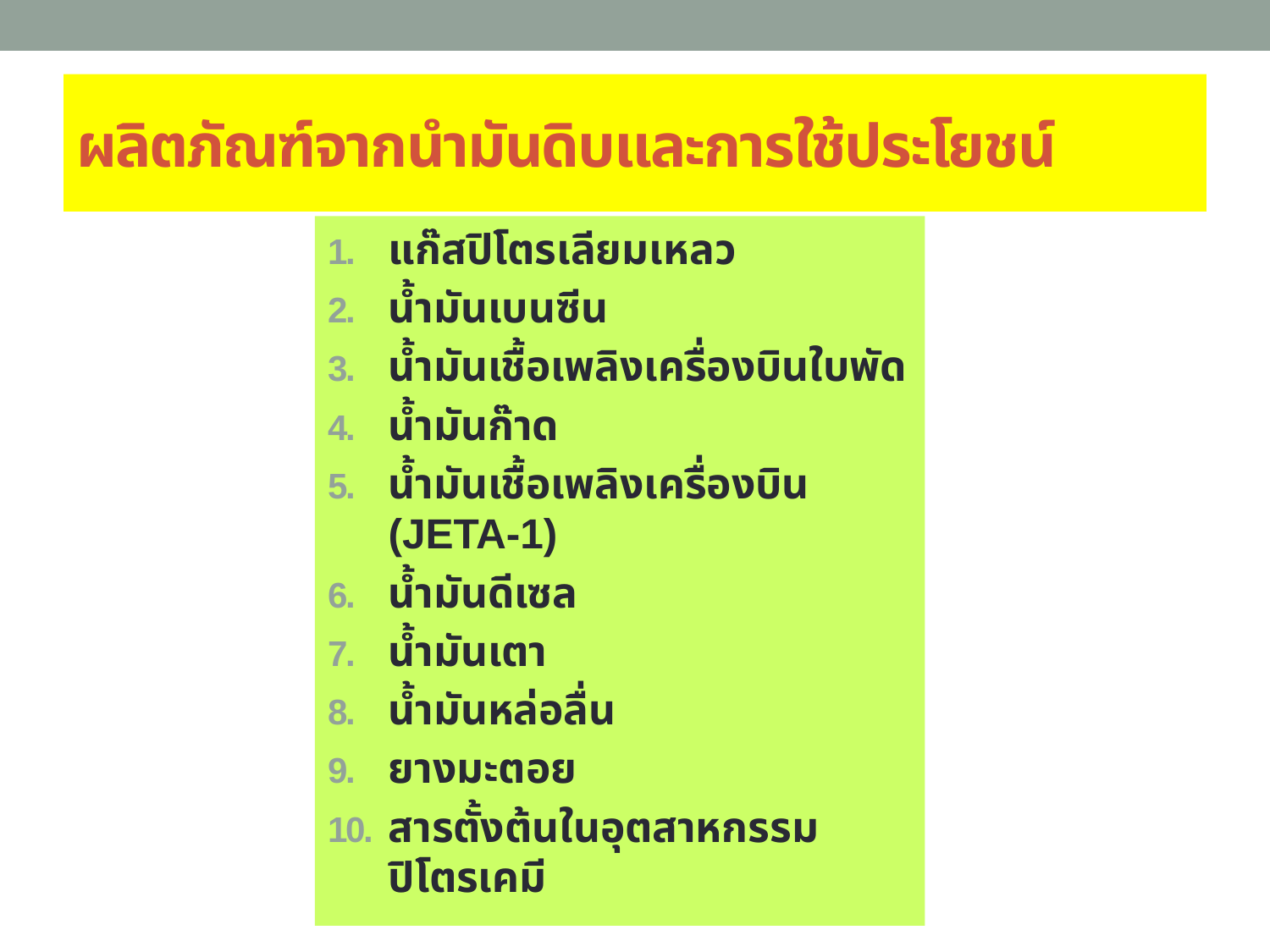

# ผลิตภัณฑ์จากนำมันดิบและการใช้ประโยชน์
แก๊สปิโตรเลียมเหลว
น้ำมันเบนซีน
น้ำมันเชื้อเพลิงเครื่องบินใบพัด
น้ำมันก๊าด
น้ำมันเชื้อเพลิงเครื่องบิน (JETA-1)
น้ำมันดีเซล
น้ำมันเตา
น้ำมันหล่อลื่น
ยางมะตอย
สารตั้งต้นในอุตสาหกรรมปิโตรเคมี